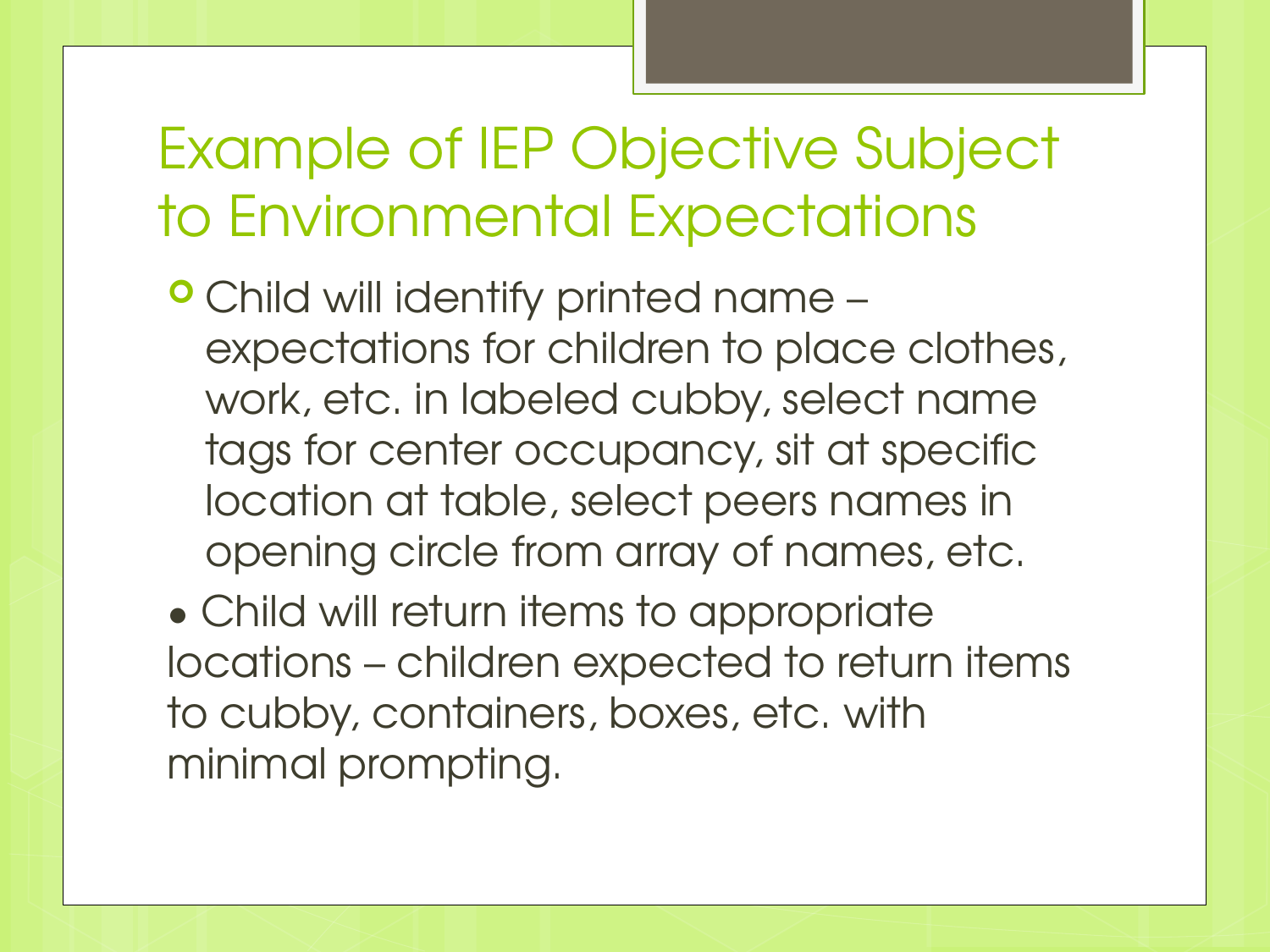

# Example of IEP Objective Subject to Environmental Expectations
Child will identify printed name – expectations for children to place clothes, work, etc. in labeled cubby, select name tags for center occupancy, sit at specific location at table, select peers names in opening circle from array of names, etc.
• Child will return items to appropriate locations – children expected to return items to cubby, containers, boxes, etc. with minimal prompting.